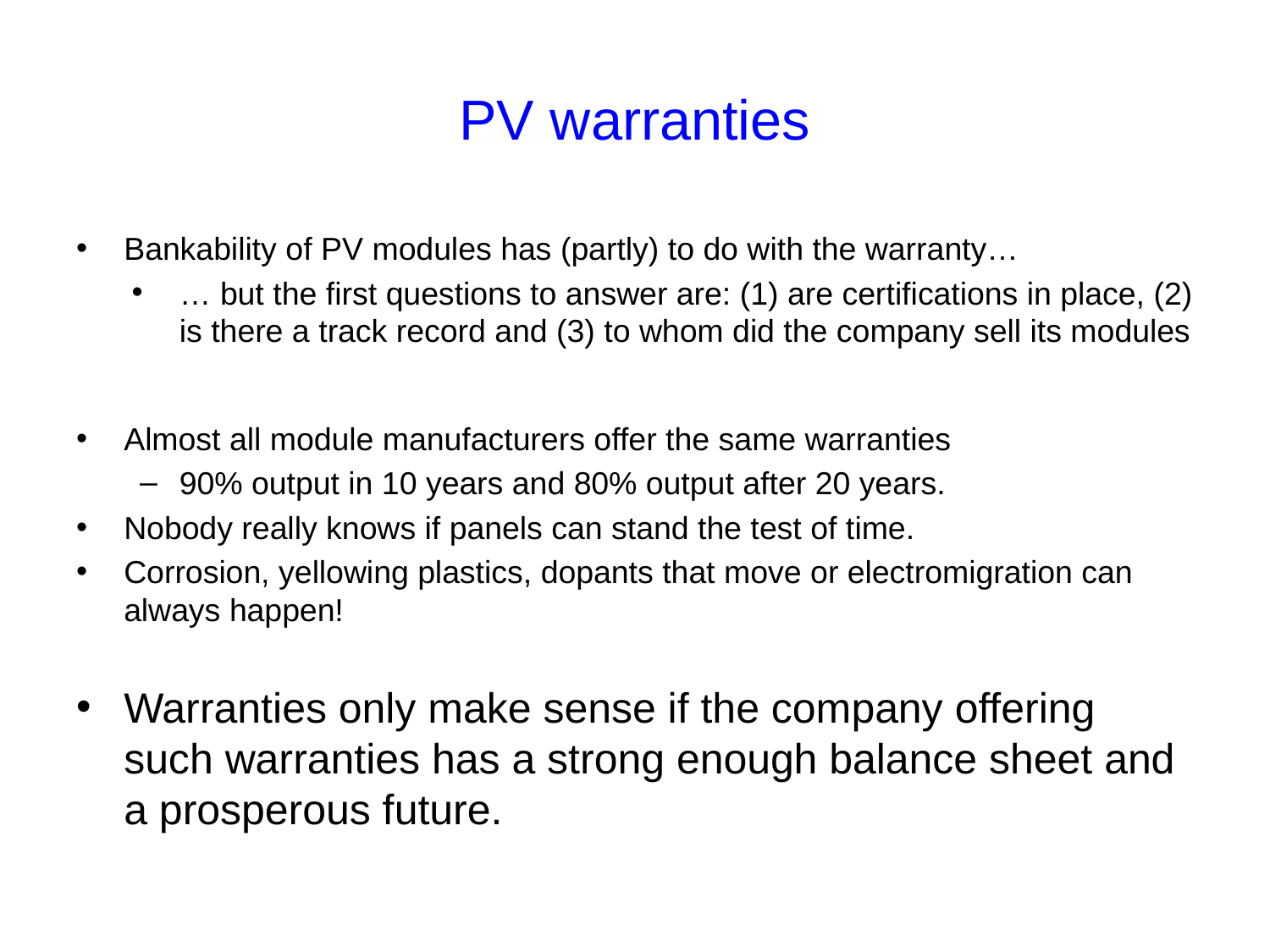

# PV warranties
Bankability of PV modules has (partly) to do with the warranty…
… but the first questions to answer are: (1) are certifications in place, (2) is there a track record and (3) to whom did the company sell its modules

Almost all module manufacturers offer the same warranties
90% output in 10 years and 80% output after 20 years.
Nobody really knows if panels can stand the test of time.
Corrosion, yellowing plastics, dopants that move or electromigration can always happen!

Warranties only make sense if the company offering such warranties has a strong enough balance sheet and a prosperous future.